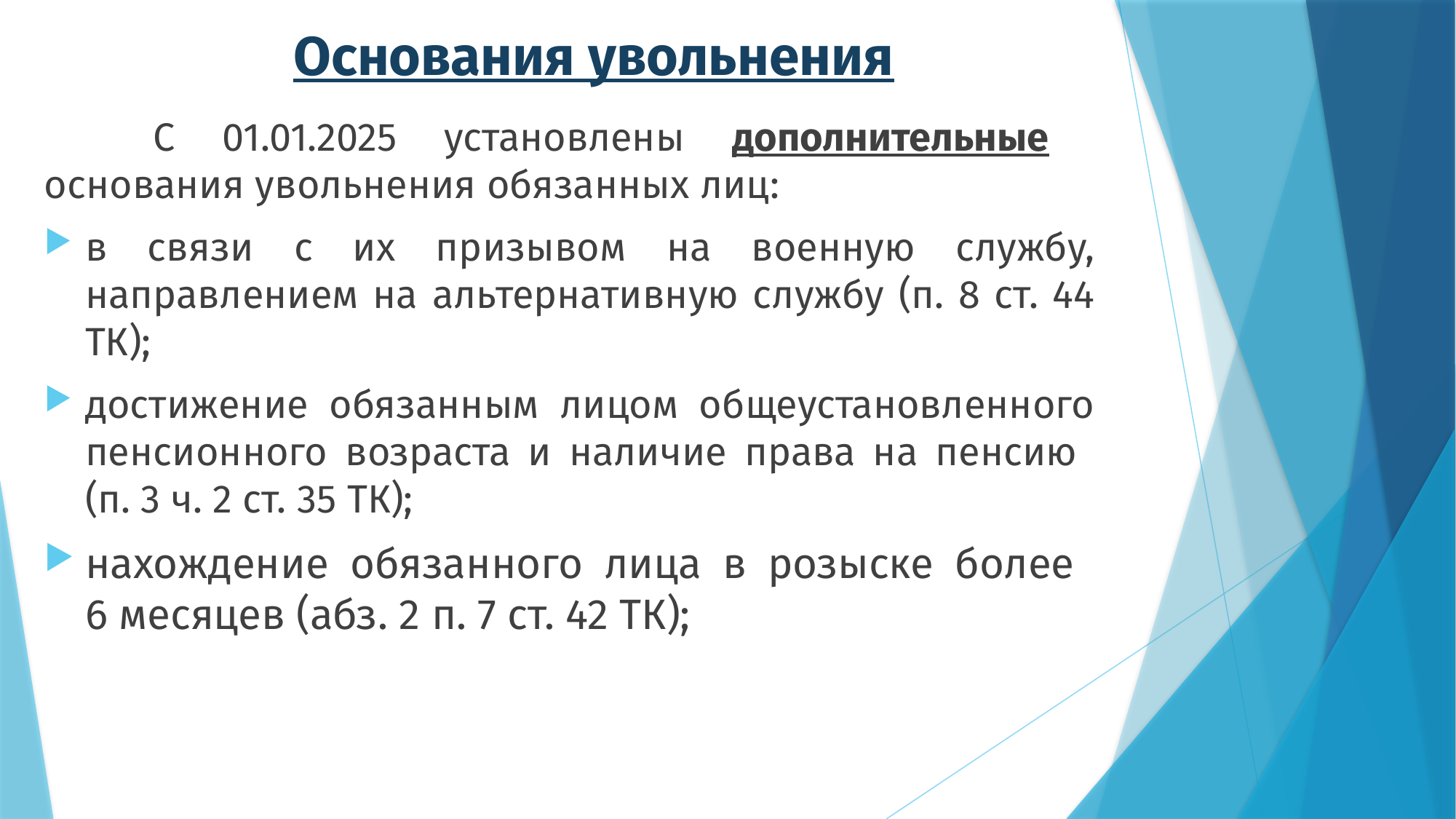

# Основания увольнения
	С 01.01.2025 установлены дополнительные  основания увольнения обязанных лиц:
в связи с их призывом на военную службу, направлением на альтернативную службу (п. 8 ст. 44 ТК);
достижение обязанным лицом общеустановленного пенсионного возраста и наличие права на пенсию
(п. 3 ч. 2 ст. 35 ТК);
нахождение обязанного лица в розыске более
6 месяцев (абз. 2 п. 7 ст. 42 ТК);